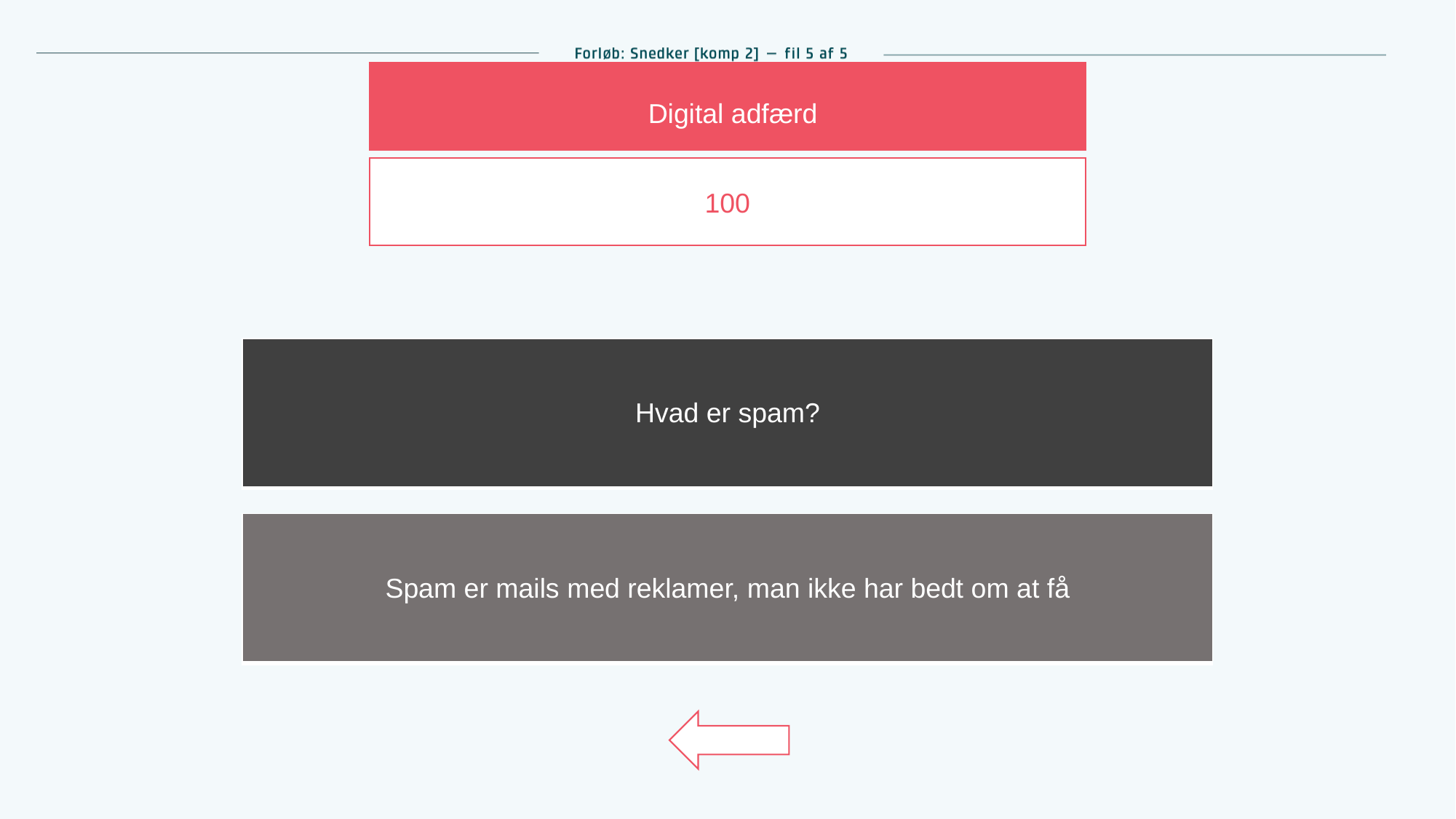

Digital adfærd

100
| Hvad er spam? |
| --- |
| Spam er mails med reklamer, man ikke har bedt om at få |
| --- |